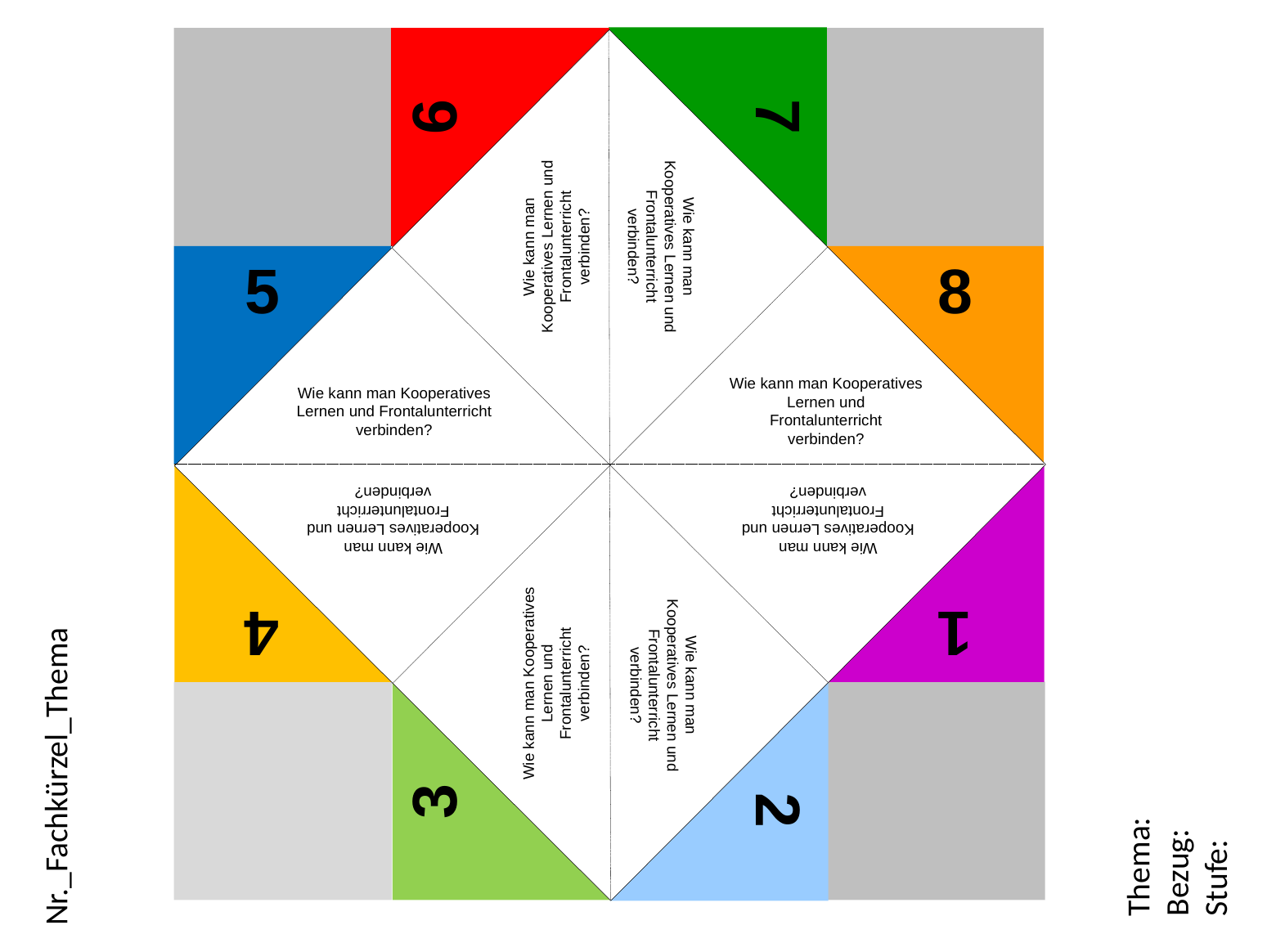

Wie kann man Kooperatives Lernen und Frontalunterricht verbinden?
Wie kann man Kooperatives Lernen und Frontalunterricht verbinden?
Wie kann man Kooperatives Lernen und Frontalunterricht verbinden?
Wie kann man Kooperatives Lernen und Frontalunterricht verbinden?
Thema:
Bezug:
Stufe:
Wie kann man Kooperatives Lernen und Frontalunterricht verbinden?
Wie kann man Kooperatives Lernen und Frontalunterricht verbinden?
Nr._Fachkürzel_Thema
Wie kann man Kooperatives Lernen und Frontalunterricht verbinden?
Wie kann man Kooperatives Lernen und Frontalunterricht verbinden?